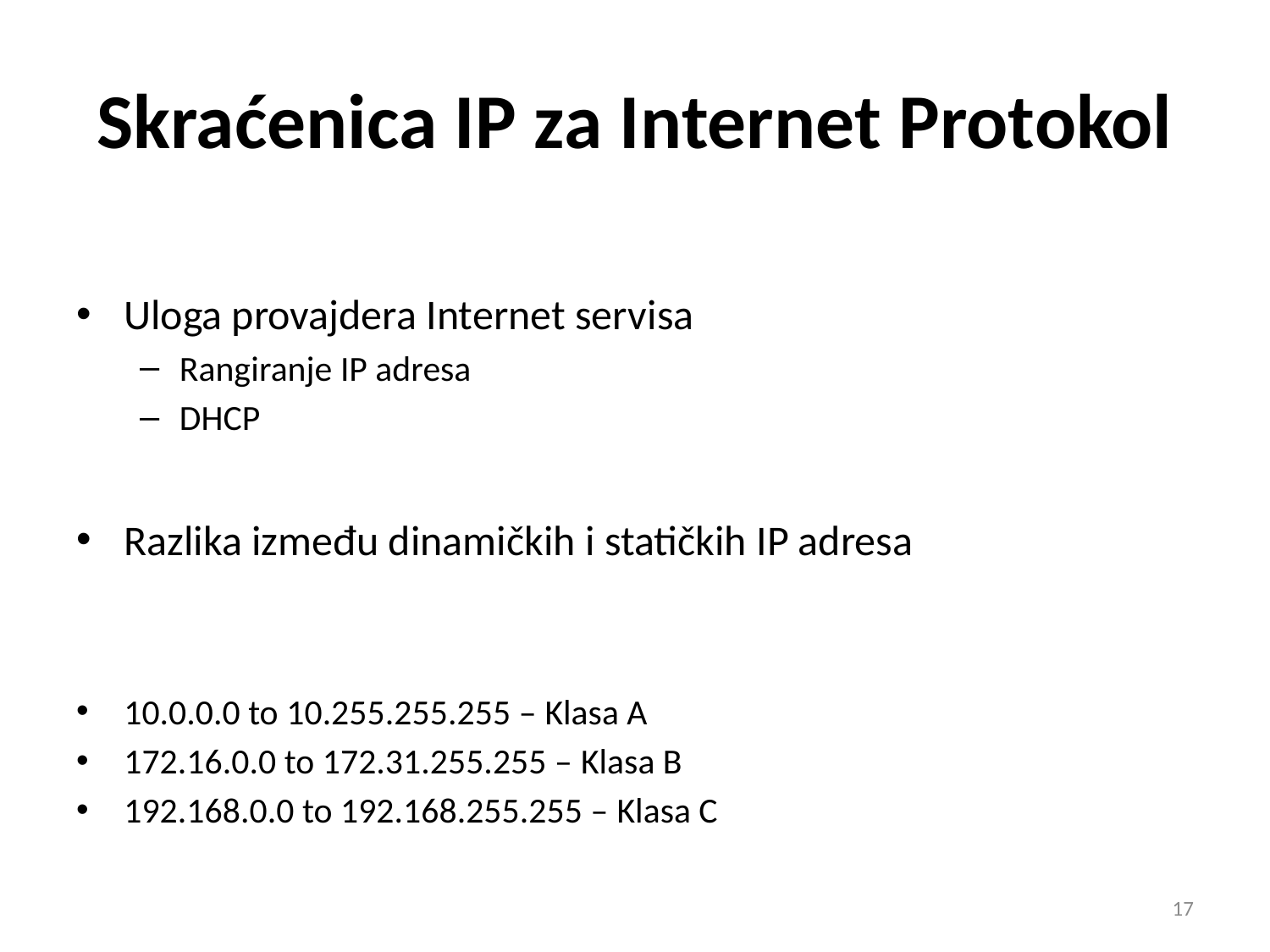

# Skraćenica IP za Internet Protokol

Uloga provajdera Internet servisa
Rangiranje IP adresa
DHCP

Razlika između dinamičkih i statičkih IP adresa

10.0.0.0 to 10.255.255.255 – Klasa A
172.16.0.0 to 172.31.255.255 – Klasa B
192.168.0.0 to 192.168.255.255 – Klasa C

17